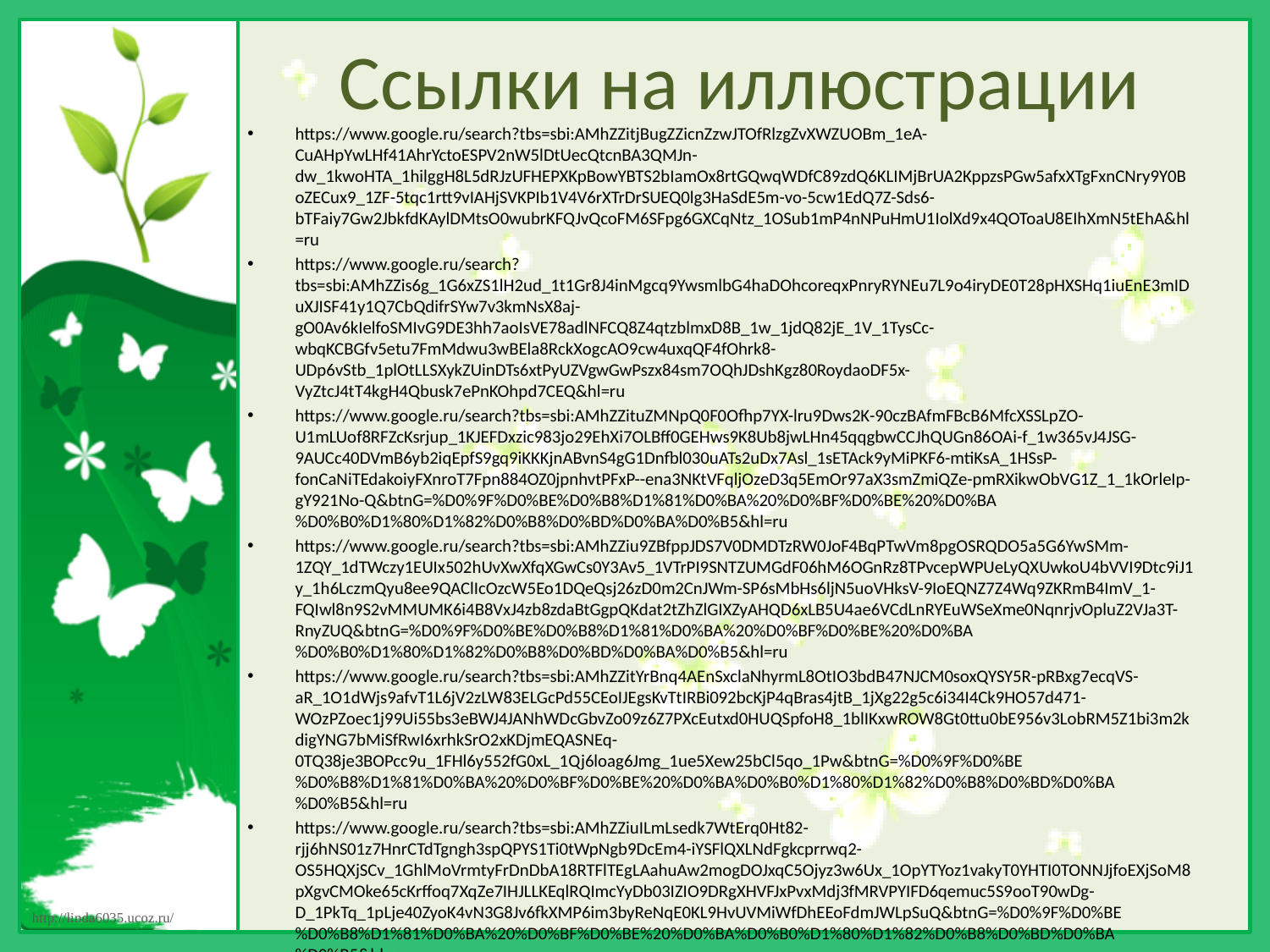

# Ссылки на иллюстрации
https://www.google.ru/search?tbs=sbi:AMhZZitjBugZZicnZzwJTOfRlzgZvXWZUOBm_1eA-CuAHpYwLHf41AhrYctoESPV2nW5lDtUecQtcnBA3QMJn-dw_1kwoHTA_1hilggH8L5dRJzUFHEPXKpBowYBTS2bIamOx8rtGQwqWDfC89zdQ6KLIMjBrUA2KppzsPGw5afxXTgFxnCNry9Y0BoZECux9_1ZF-5tqc1rtt9vIAHjSVKPIb1V4V6rXTrDrSUEQ0lg3HaSdE5m-vo-5cw1EdQ7Z-Sds6-bTFaiy7Gw2JbkfdKAylDMtsO0wubrKFQJvQcoFM6SFpg6GXCqNtz_1OSub1mP4nNPuHmU1IolXd9x4QOToaU8EIhXmN5tEhA&hl=ru
https://www.google.ru/search?tbs=sbi:AMhZZis6g_1G6xZS1lH2ud_1t1Gr8J4inMgcq9YwsmlbG4haDOhcoreqxPnryRYNEu7L9o4iryDE0T28pHXSHq1iuEnE3mIDuXJISF41y1Q7CbQdifrSYw7v3kmNsX8aj-gO0Av6kIelfoSMIvG9DE3hh7aoIsVE78adlNFCQ8Z4qtzblmxD8B_1w_1jdQ82jE_1V_1TysCc-wbqKCBGfv5etu7FmMdwu3wBEla8RckXogcAO9cw4uxqQF4fOhrk8-UDp6vStb_1plOtLLSXykZUinDTs6xtPyUZVgwGwPszx84sm7OQhJDshKgz80RoydaoDF5x-VyZtcJ4tT4kgH4Qbusk7ePnKOhpd7CEQ&hl=ru
https://www.google.ru/search?tbs=sbi:AMhZZituZMNpQ0F0Ofhp7YX-lru9Dws2K-90czBAfmFBcB6MfcXSSLpZO-U1mLUof8RFZcKsrjup_1KJEFDxzic983jo29EhXi7OLBff0GEHws9K8Ub8jwLHn45qqgbwCCJhQUGn86OAi-f_1w365vJ4JSG-9AUCc40DVmB6yb2iqEpfS9gq9iKKKjnABvnS4gG1Dnfbl030uATs2uDx7Asl_1sETAck9yMiPKF6-mtiKsA_1HSsP-fonCaNiTEdakoiyFXnroT7Fpn884OZ0jpnhvtPFxP--ena3NKtVFqljOzeD3q5EmOr97aX3smZmiQZe-pmRXikwObVG1Z_1_1kOrleIp-gY921No-Q&btnG=%D0%9F%D0%BE%D0%B8%D1%81%D0%BA%20%D0%BF%D0%BE%20%D0%BA%D0%B0%D1%80%D1%82%D0%B8%D0%BD%D0%BA%D0%B5&hl=ru
https://www.google.ru/search?tbs=sbi:AMhZZiu9ZBfppJDS7V0DMDTzRW0JoF4BqPTwVm8pgOSRQDO5a5G6YwSMm-1ZQY_1dTWczy1EUIx502hUvXwXfqXGwCs0Y3Av5_1VTrPI9SNTZUMGdF06hM6OGnRz8TPvcepWPUeLyQXUwkoU4bVVI9Dtc9iJ1y_1h6LczmQyu8ee9QAClIcOzcW5Eo1DQeQsj26zD0m2CnJWm-SP6sMbHs6ljN5uoVHksV-9IoEQNZ7Z4Wq9ZKRmB4ImV_1-FQIwl8n9S2vMMUMK6i4B8VxJ4zb8zdaBtGgpQKdat2tZhZlGIXZyAHQD6xLB5U4ae6VCdLnRYEuWSeXme0NqnrjvOpluZ2VJa3T-RnyZUQ&btnG=%D0%9F%D0%BE%D0%B8%D1%81%D0%BA%20%D0%BF%D0%BE%20%D0%BA%D0%B0%D1%80%D1%82%D0%B8%D0%BD%D0%BA%D0%B5&hl=ru
https://www.google.ru/search?tbs=sbi:AMhZZitYrBnq4AEnSxclaNhyrmL8OtIO3bdB47NJCM0soxQYSY5R-pRBxg7ecqVS-aR_1O1dWjs9afvT1L6jV2zLW83ELGcPd55CEoIJEgsKvTtIRBi092bcKjP4qBras4jtB_1jXg22g5c6i34I4Ck9HO57d471-WOzPZoec1j99Ui55bs3eBWJ4JANhWDcGbvZo09z6Z7PXcEutxd0HUQSpfoH8_1blIKxwROW8Gt0ttu0bE956v3LobRM5Z1bi3m2kdigYNG7bMiSfRwI6xrhkSrO2xKDjmEQASNEq-0TQ38je3BOPcc9u_1FHl6y552fG0xL_1Qj6loag6Jmg_1ue5Xew25bCl5qo_1Pw&btnG=%D0%9F%D0%BE%D0%B8%D1%81%D0%BA%20%D0%BF%D0%BE%20%D0%BA%D0%B0%D1%80%D1%82%D0%B8%D0%BD%D0%BA%D0%B5&hl=ru
https://www.google.ru/search?tbs=sbi:AMhZZiuILmLsedk7WtErq0Ht82-rjj6hNS01z7HnrCTdTgngh3spQPYS1Ti0tWpNgb9DcEm4-iYSFlQXLNdFgkcprrwq2-OS5HQXjSCv_1GhlMoVrmtyFrDnDbA18RTFlTEgLAahuAw2mogDOJxqC5Ojyz3w6Ux_1OpYTYoz1vakyT0YHTI0TONNJjfoEXjSoM8pXgvCMOke65cKrffoq7XqZe7IHJLLKEqlRQImcYyDb03IZIO9DRgXHVFJxPvxMdj3fMRVPYIFD6qemuc5S9ooT90wDg-D_1PkTq_1pLje40ZyoK4vN3G8Jv6fkXMP6im3byReNqE0KL9HvUVMiWfDhEEoFdmJWLpSuQ&btnG=%D0%9F%D0%BE%D0%B8%D1%81%D0%BA%20%D0%BF%D0%BE%20%D0%BA%D0%B0%D1%80%D1%82%D0%B8%D0%BD%D0%BA%D0%B5&hl=ru